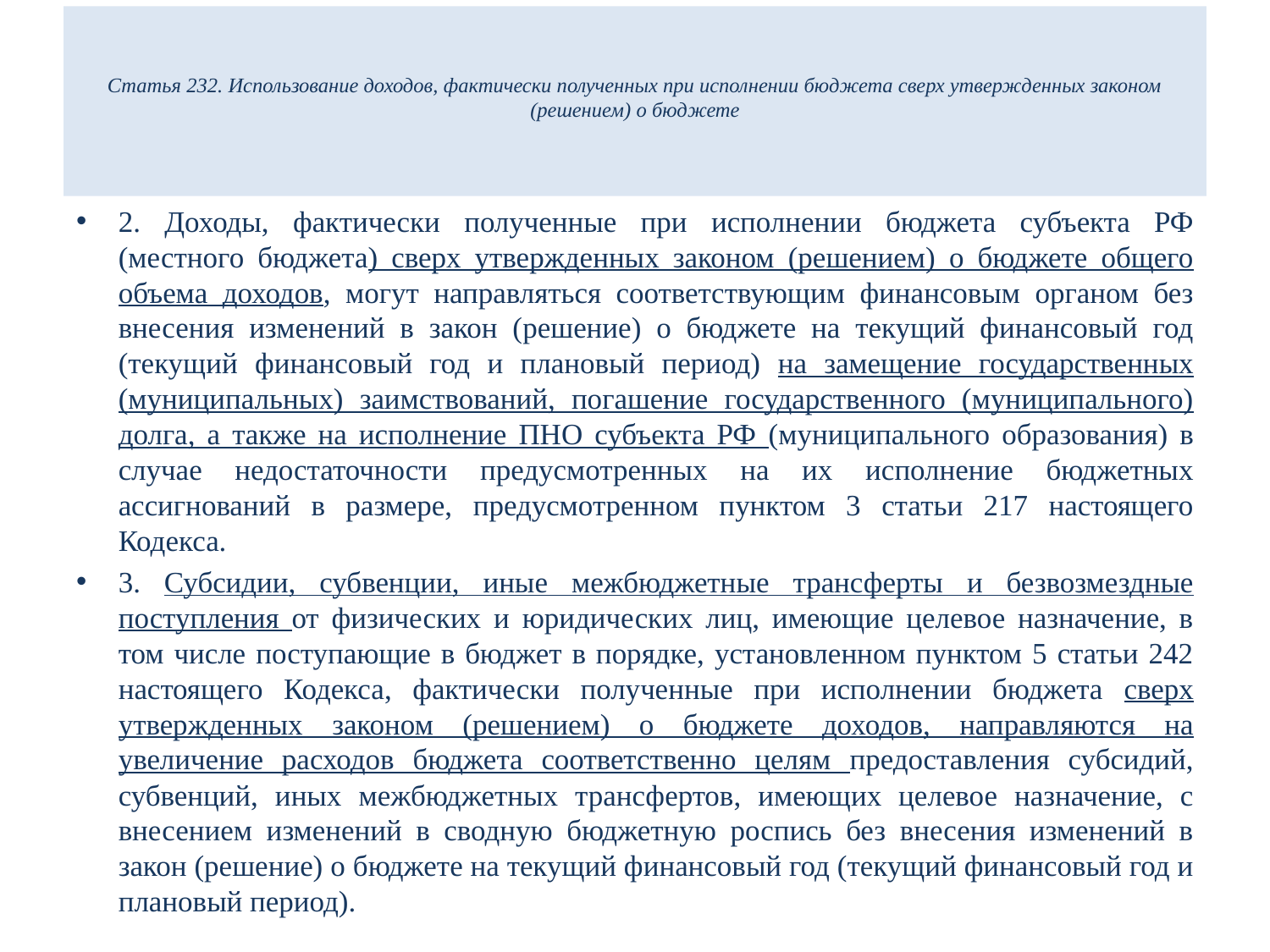

# Статья 232. Использование доходов, фактически полученных при исполнении бюджета сверх утвержденных законом (решением) о бюджете
2. Доходы, фактически полученные при исполнении бюджета субъекта РФ (местного бюджета) сверх утвержденных законом (решением) о бюджете общего объема доходов, могут направляться соответствующим финансовым органом без внесения изменений в закон (решение) о бюджете на текущий финансовый год (текущий финансовый год и плановый период) на замещение государственных (муниципальных) заимствований, погашение государственного (муниципального) долга, а также на исполнение ПНО субъекта РФ (муниципального образования) в случае недостаточности предусмотренных на их исполнение бюджетных ассигнований в размере, предусмотренном пунктом 3 статьи 217 настоящего Кодекса.
3. Субсидии, субвенции, иные межбюджетные трансферты и безвозмездные поступления от физических и юридических лиц, имеющие целевое назначение, в том числе поступающие в бюджет в порядке, установленном пунктом 5 статьи 242 настоящего Кодекса, фактически полученные при исполнении бюджета сверх утвержденных законом (решением) о бюджете доходов, направляются на увеличение расходов бюджета соответственно целям предоставления субсидий, субвенций, иных межбюджетных трансфертов, имеющих целевое назначение, с внесением изменений в сводную бюджетную роспись без внесения изменений в закон (решение) о бюджете на текущий финансовый год (текущий финансовый год и плановый период).